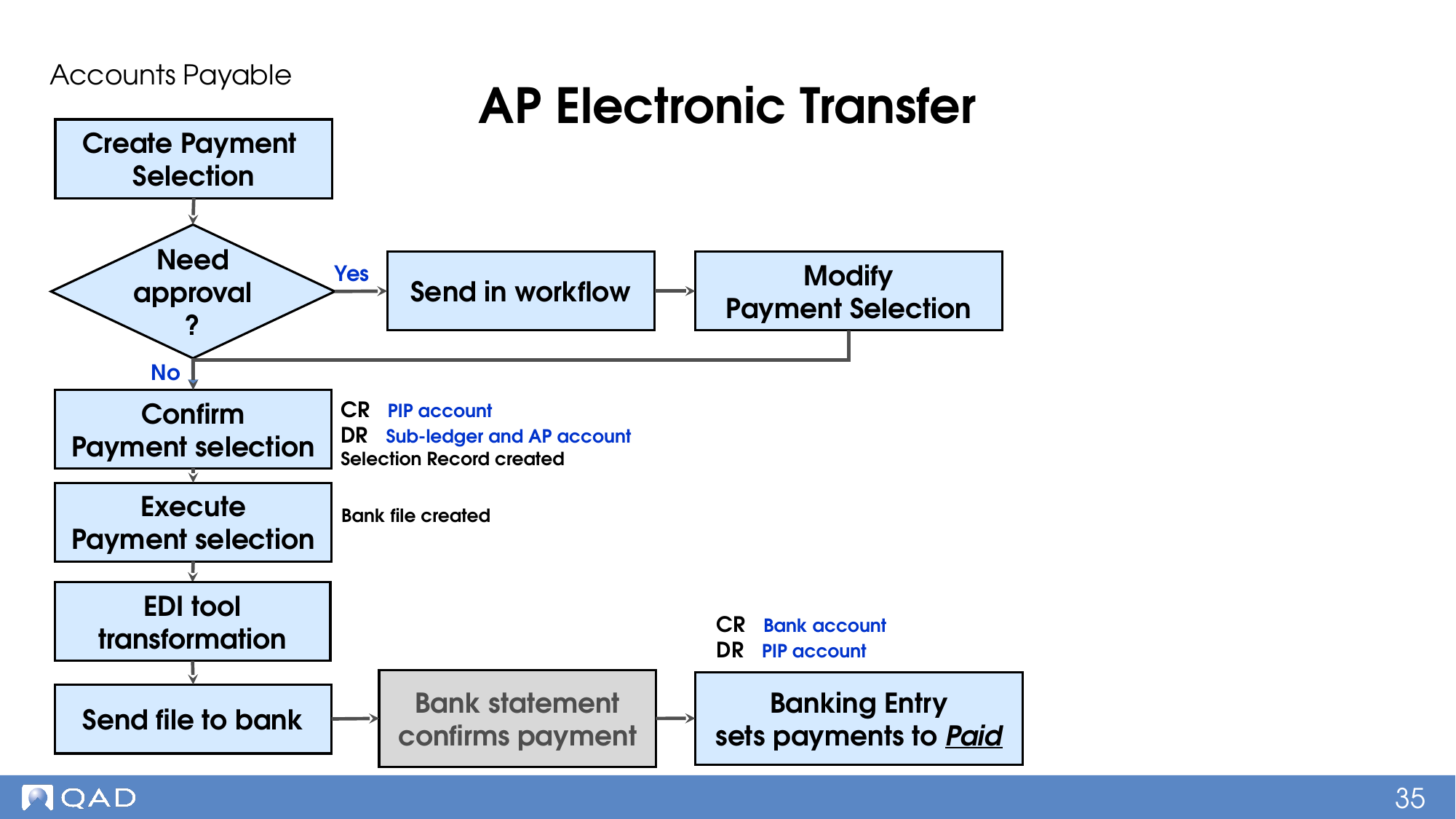

Accounts Payable
# AP Electronic Transfer
Create Payment
Selection
Need approval?
Send in workflow
Modify
Payment Selection
Yes
No
CR   PIP account
DR   Sub-ledger and AP account
Selection Record created
Confirm
Payment selection
Bank file created
Execute
Payment selection
EDI tool
transformation
CR   Bank account
DR   PIP account
Bank statement
confirms payment
Banking Entry
sets payments to Paid
Send file to bank
35